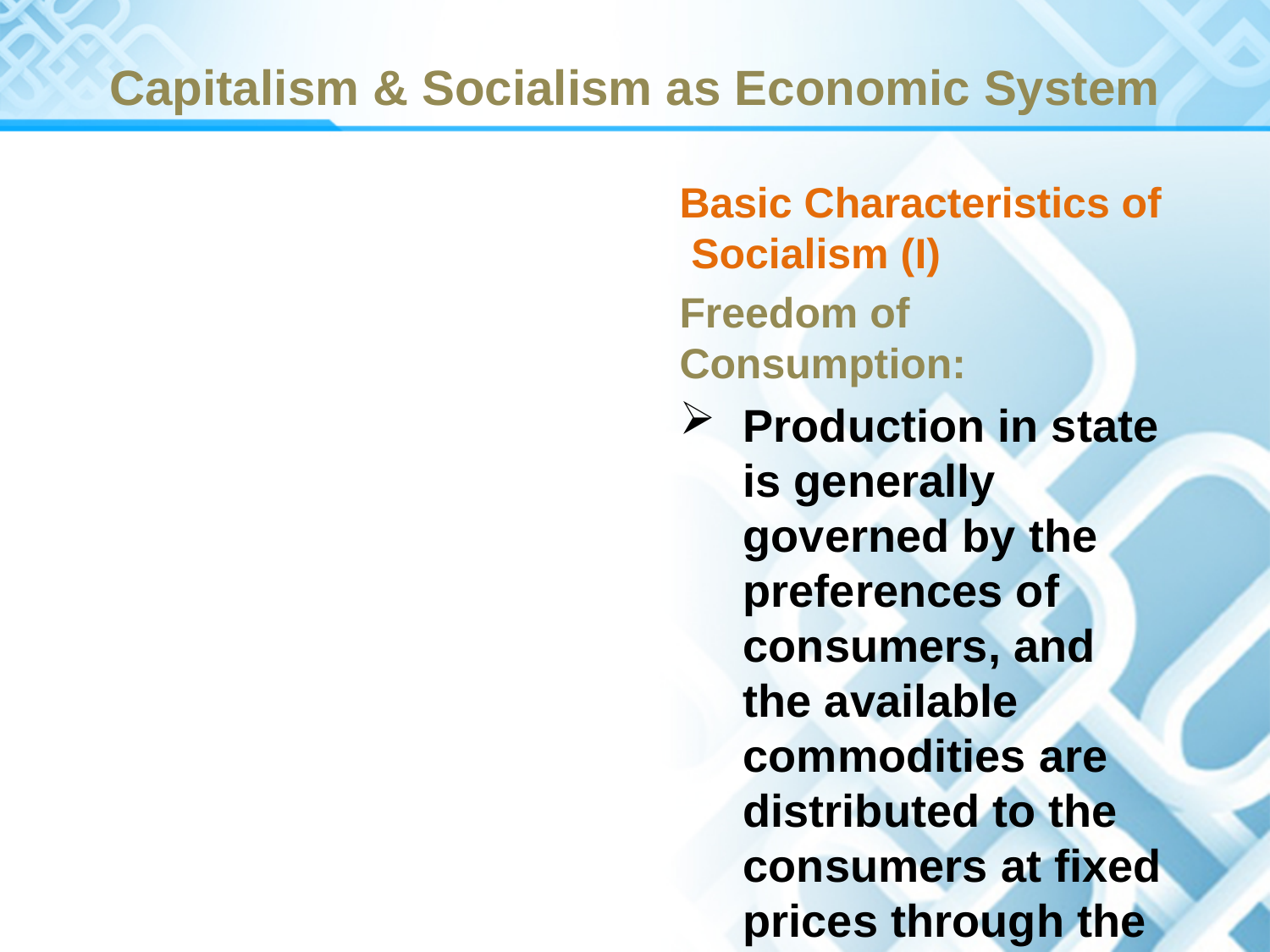

# Capitalism & Socialism as Economic System
Basic Characteristics of  Socialism (I)
Freedom of Consumption:
Production in state is generally governed by the preferences of consumers, and the available commodities are distributed to the consumers at fixed prices through the state-run departments.